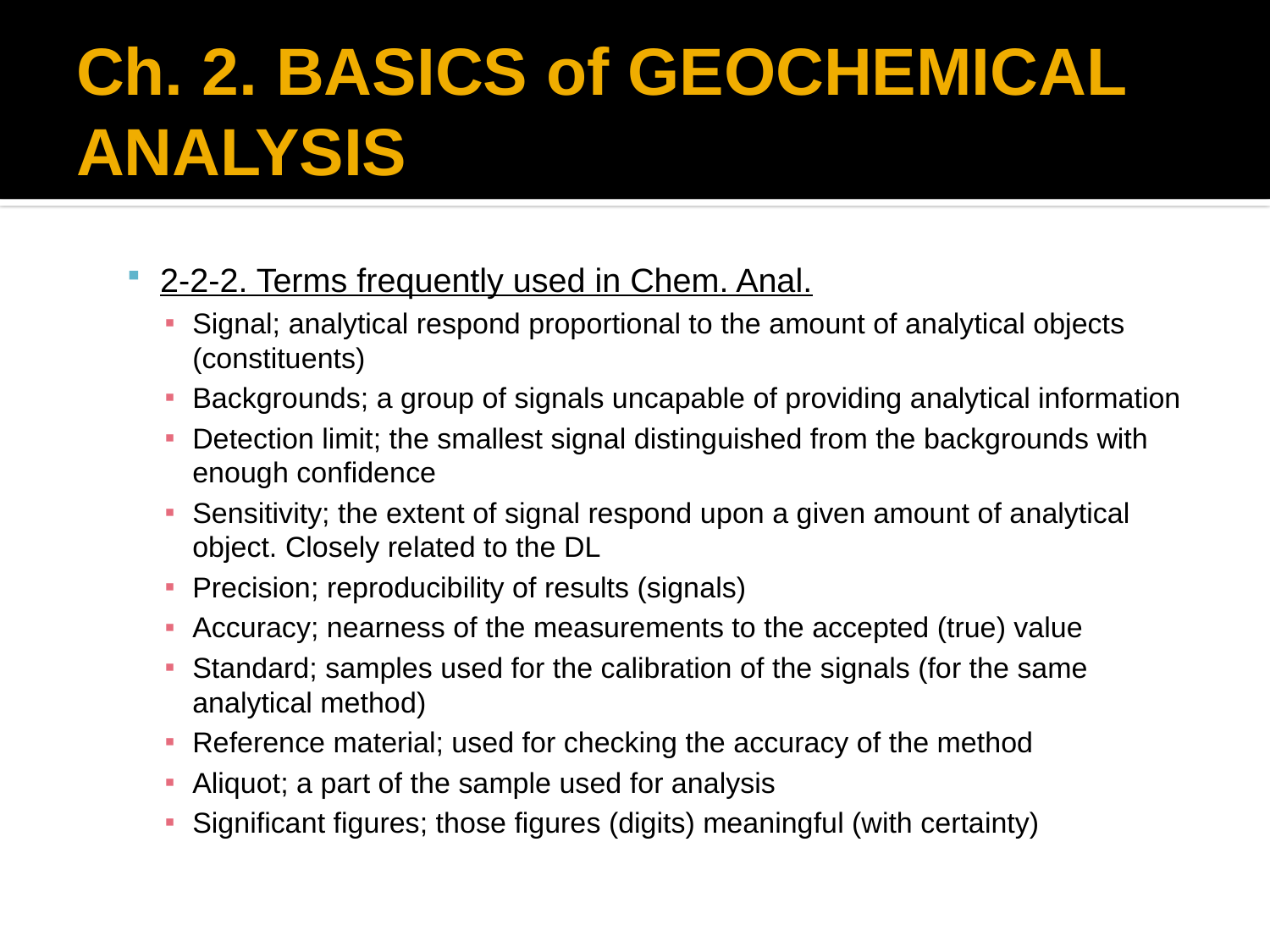

# Ch. 2. BASICS of GEOCHEMICAL ANALYSIS
2-2-2. Terms frequently used in Chem. Anal.
Signal; analytical respond proportional to the amount of analytical objects (constituents)
Backgrounds; a group of signals uncapable of providing analytical information
Detection limit; the smallest signal distinguished from the backgrounds with enough confidence
Sensitivity; the extent of signal respond upon a given amount of analytical object. Closely related to the DL
Precision; reproducibility of results (signals)
Accuracy; nearness of the measurements to the accepted (true) value
Standard; samples used for the calibration of the signals (for the same analytical method)
Reference material; used for checking the accuracy of the method
Aliquot; a part of the sample used for analysis
Significant figures; those figures (digits) meaningful (with certainty)